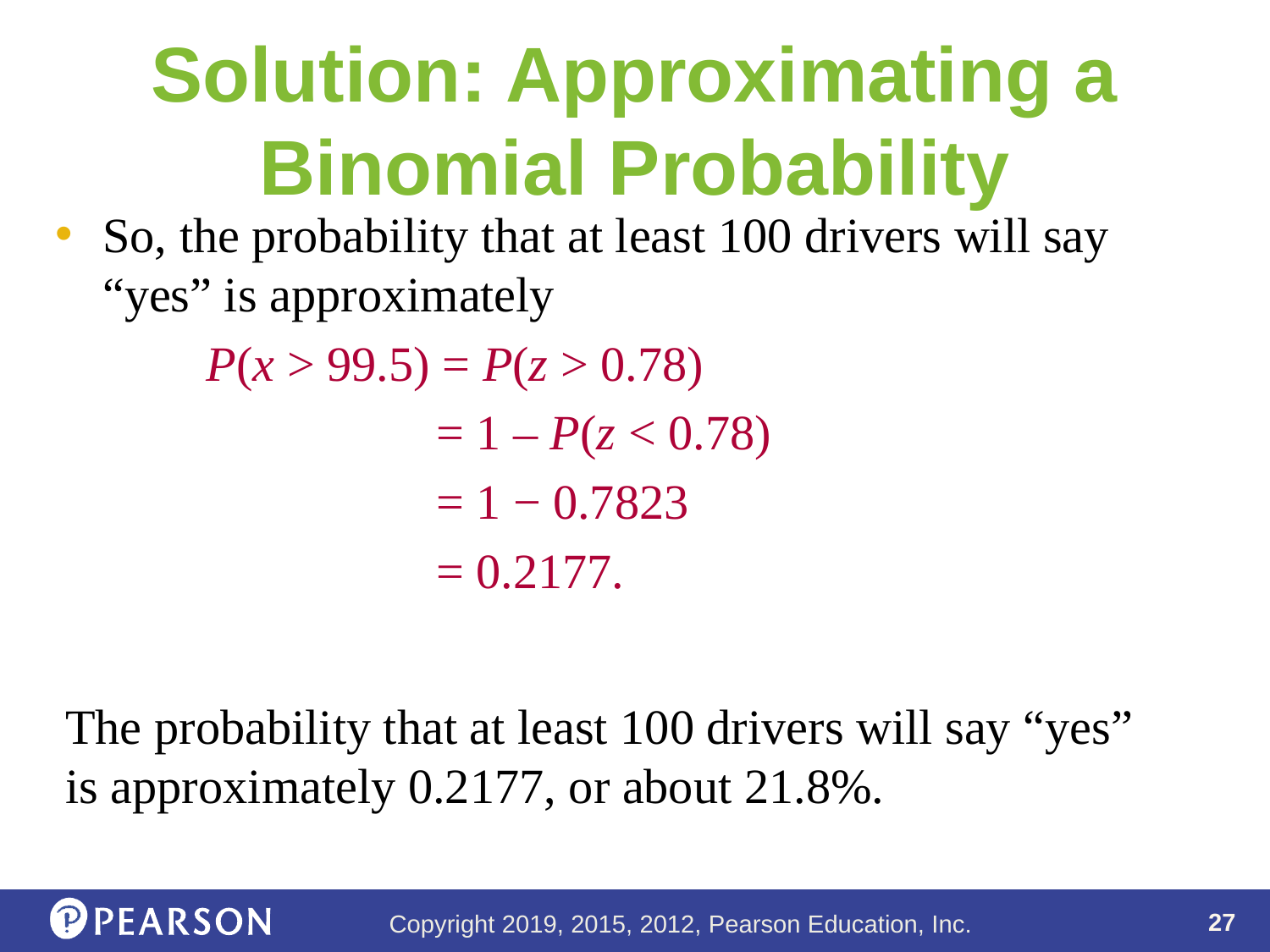

# Solution: Approximating a Binomial Probability
So, the probability that at least 100 drivers will say “yes” is approximately
	  P(x > 99.5) = P(z > 0.78)
			= 1 – P(z < 0.78)
			= 1 − 0.7823
			= 0.2177.
The probability that at least 100 drivers will say “yes”
is approximately 0.2177, or about 21.8%.